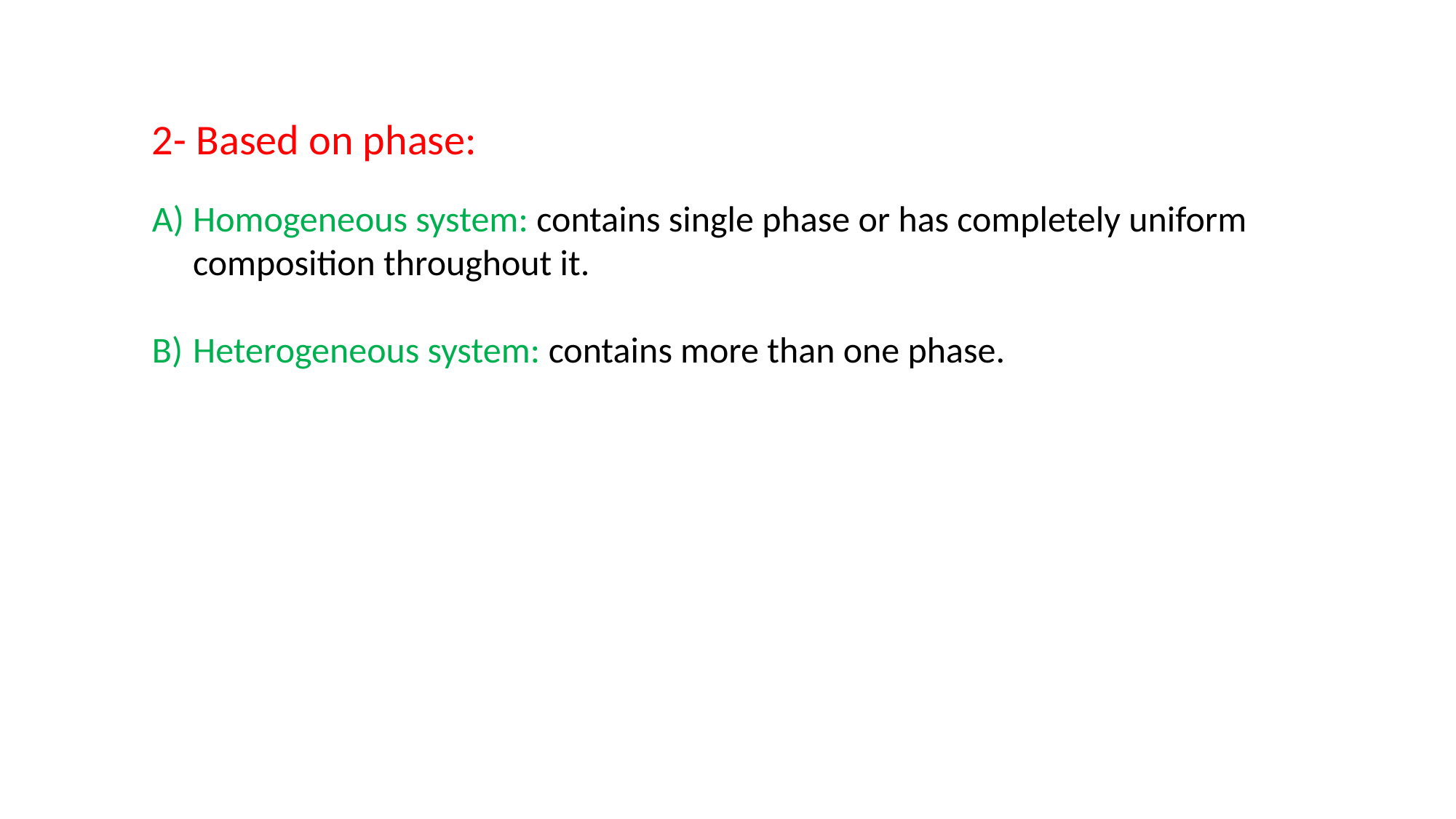

2- Based on phase:

Homogeneous system: contains single phase or has completely uniform composition throughout it.

Heterogeneous system: contains more than one phase.